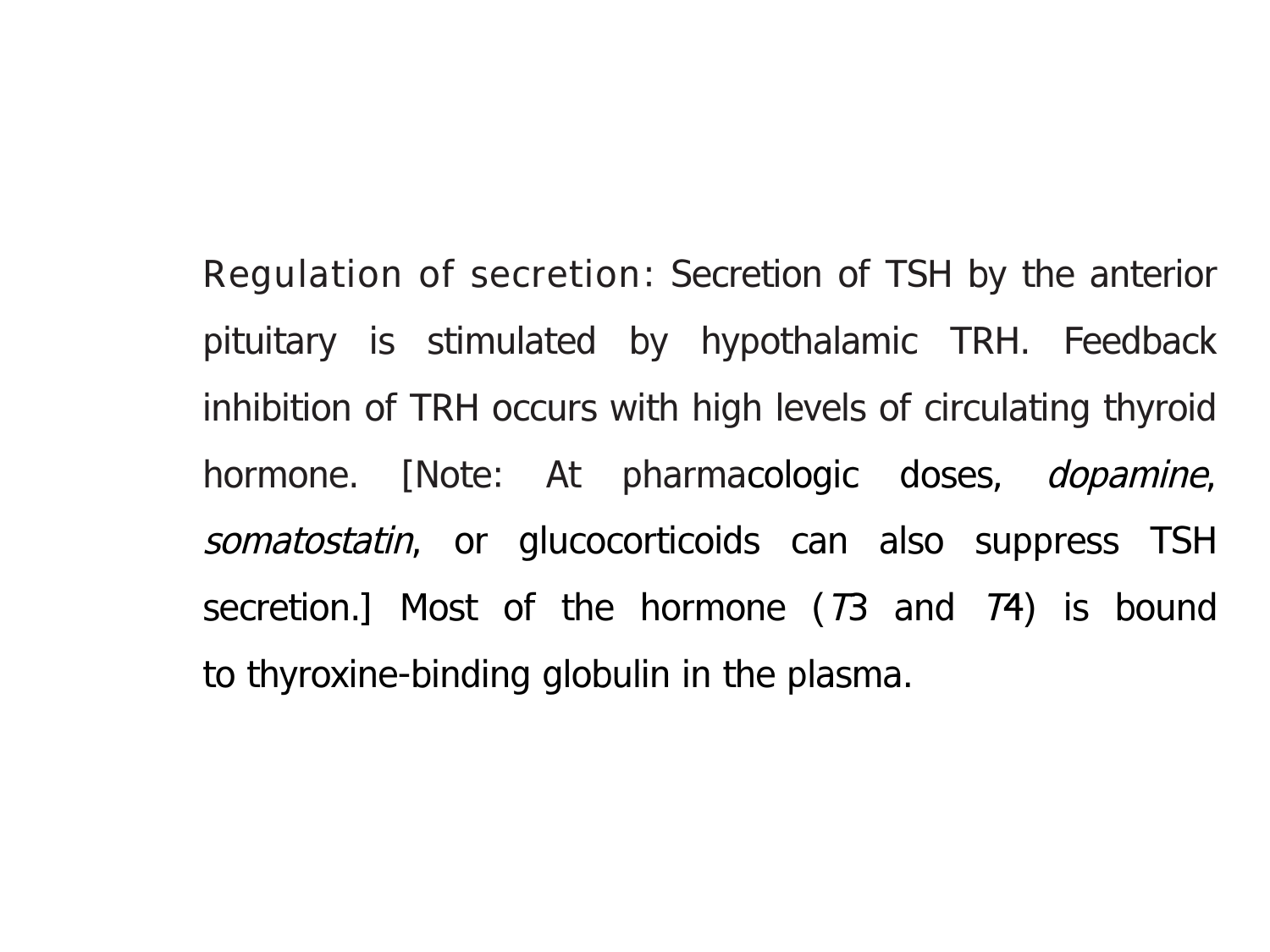

Regulation of secretion: Secretion of TSH by the anterior pituitary is stimulated by hypothalamic TRH. Feedback inhibition of TRH occurs with high levels of circulating thyroid hormone. [Note: At pharmacologic doses, dopamine, somatostatin, or glucocorticoids can also suppress TSH secretion.] Most of the hormone (T3 and T4) is bound
to thyroxine-binding globulin in the plasma.